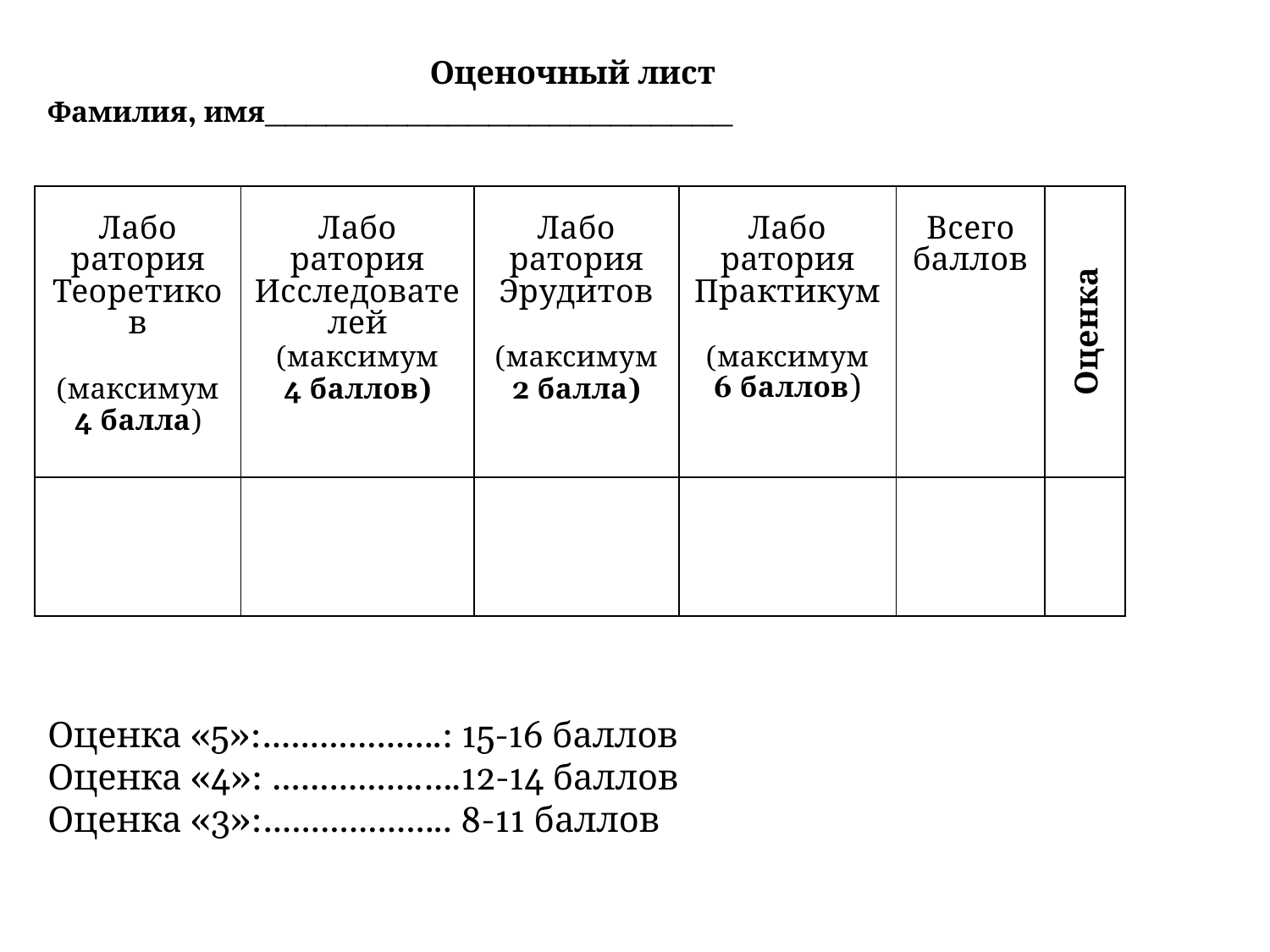

Оценочный лист
Фамилия, имя_______________________
| Лабо ратория Теоретиков (максимум 4 балла) | Лабо ратория Исследователей (максимум 4 баллов) | Лабо ратория Эрудитов (максимум 2 балла) | Лабо ратория Практикум (максимум 6 баллов) | Всего баллов | Оценка |
| --- | --- | --- | --- | --- | --- |
|  |  |  |  |  |  |

Оценка «5»:……………….: 15-16 баллов
Оценка «4»: …………….….12-14 баллов
Оценка «3»:……………….. 8-11 баллов